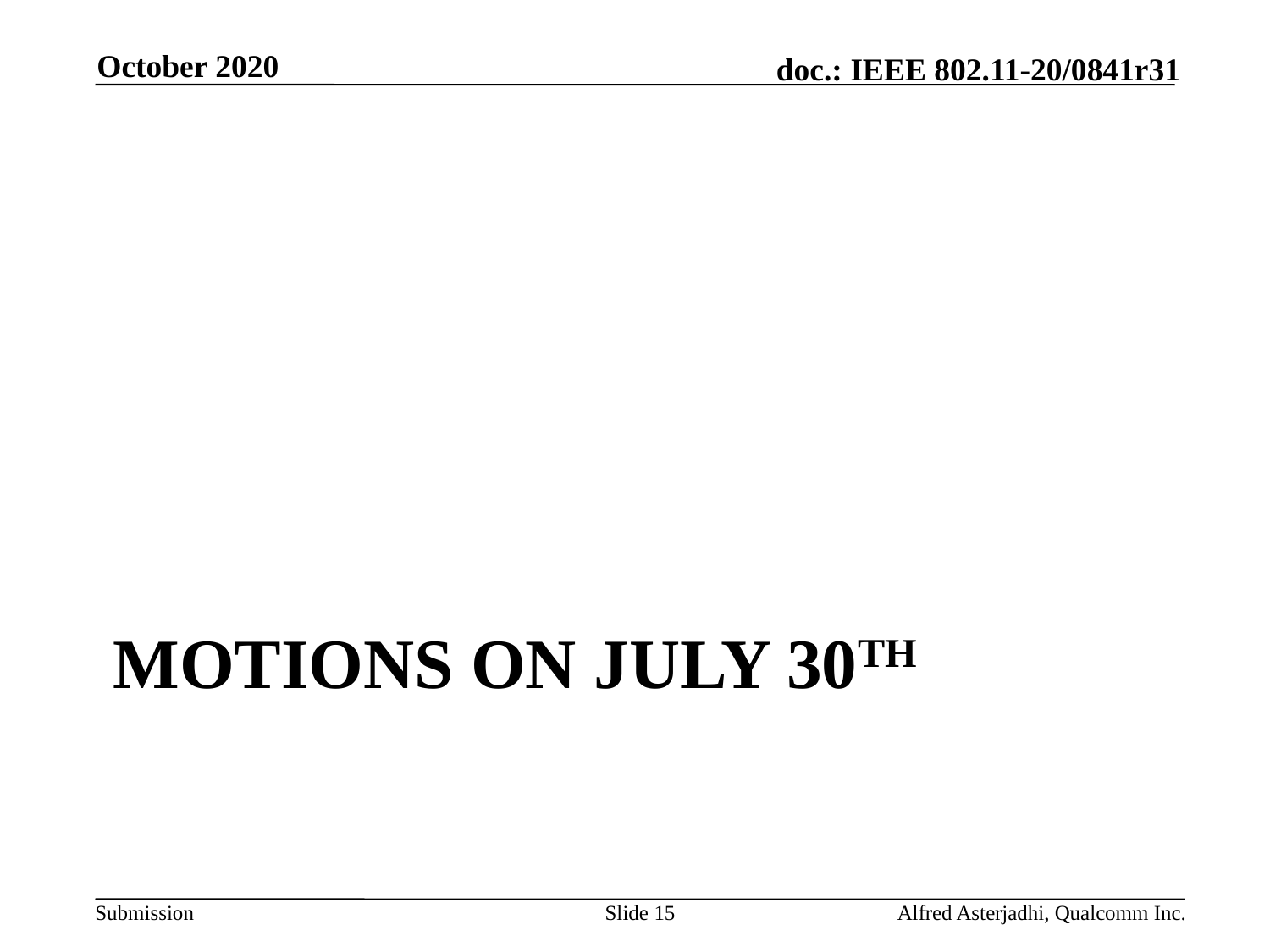

October 2020

# Motions on JuLY 30th
Slide 15
Alfred Asterjadhi, Qualcomm Inc.